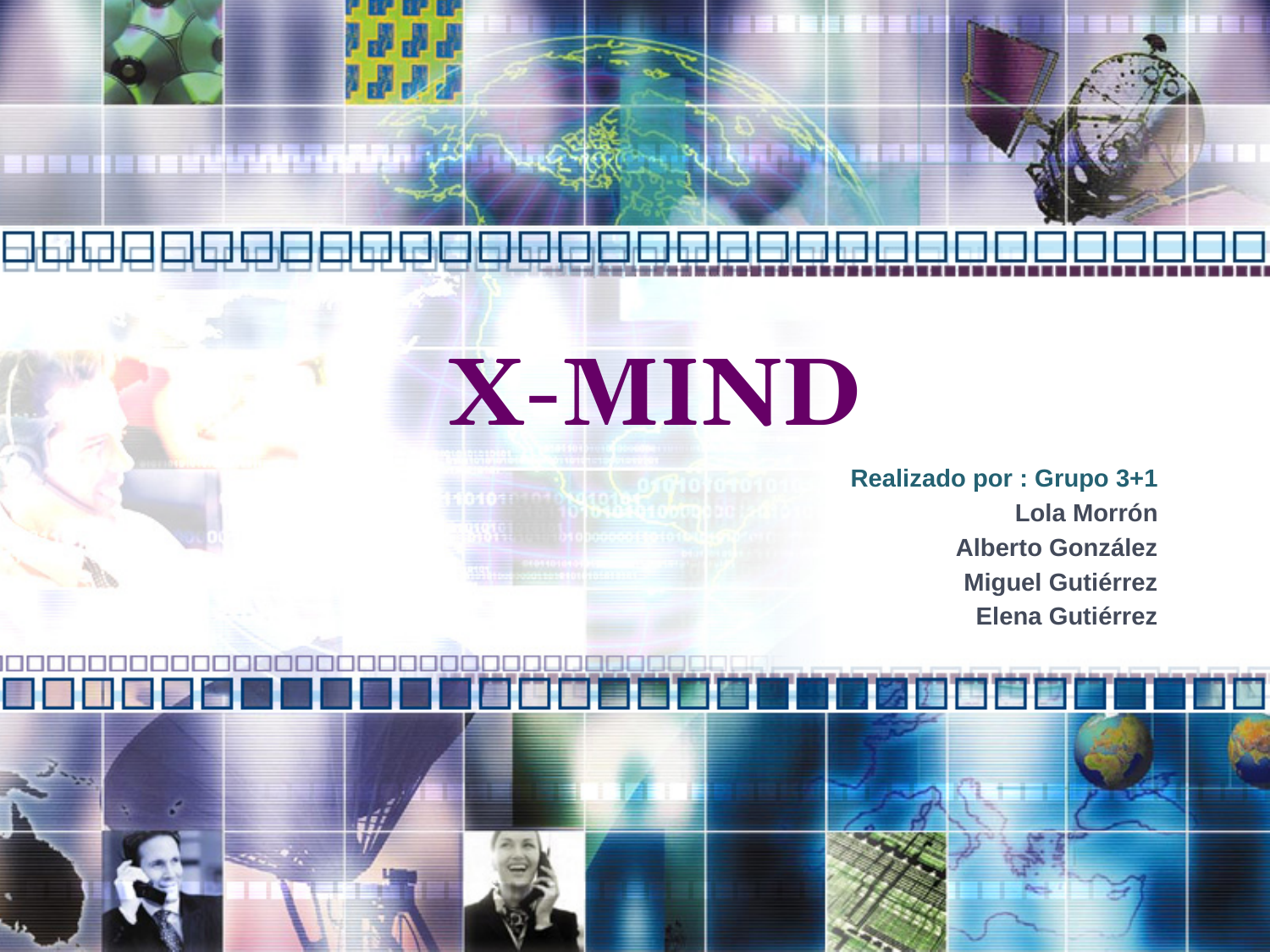

# X-MIND
	Realizado por : Grupo 3+1
Lola Morrón
Alberto González
Miguel Gutiérrez
Elena Gutiérrez